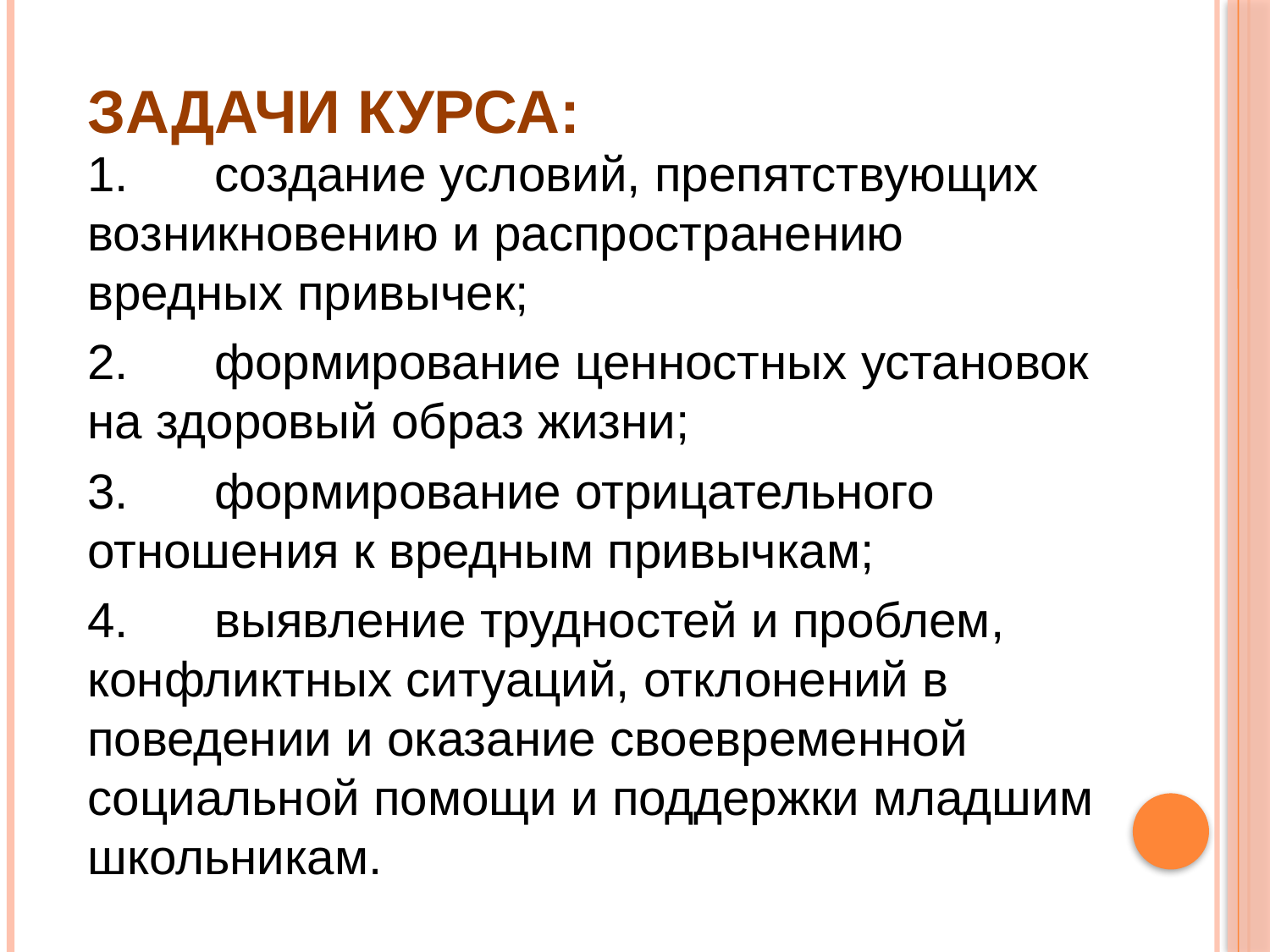

# Задачи курса:
1.	создание условий, препятствующих возникновению и распространению вредных привычек;
2.	формирование ценностных установок на здоровый образ жизни;
3.	формирование отрицательного отношения к вредным привычкам;
4.	выявление трудностей и проблем, конфликтных ситуаций, отклонений в поведении и оказание своевременной социальной помощи и поддержки младшим школьникам.